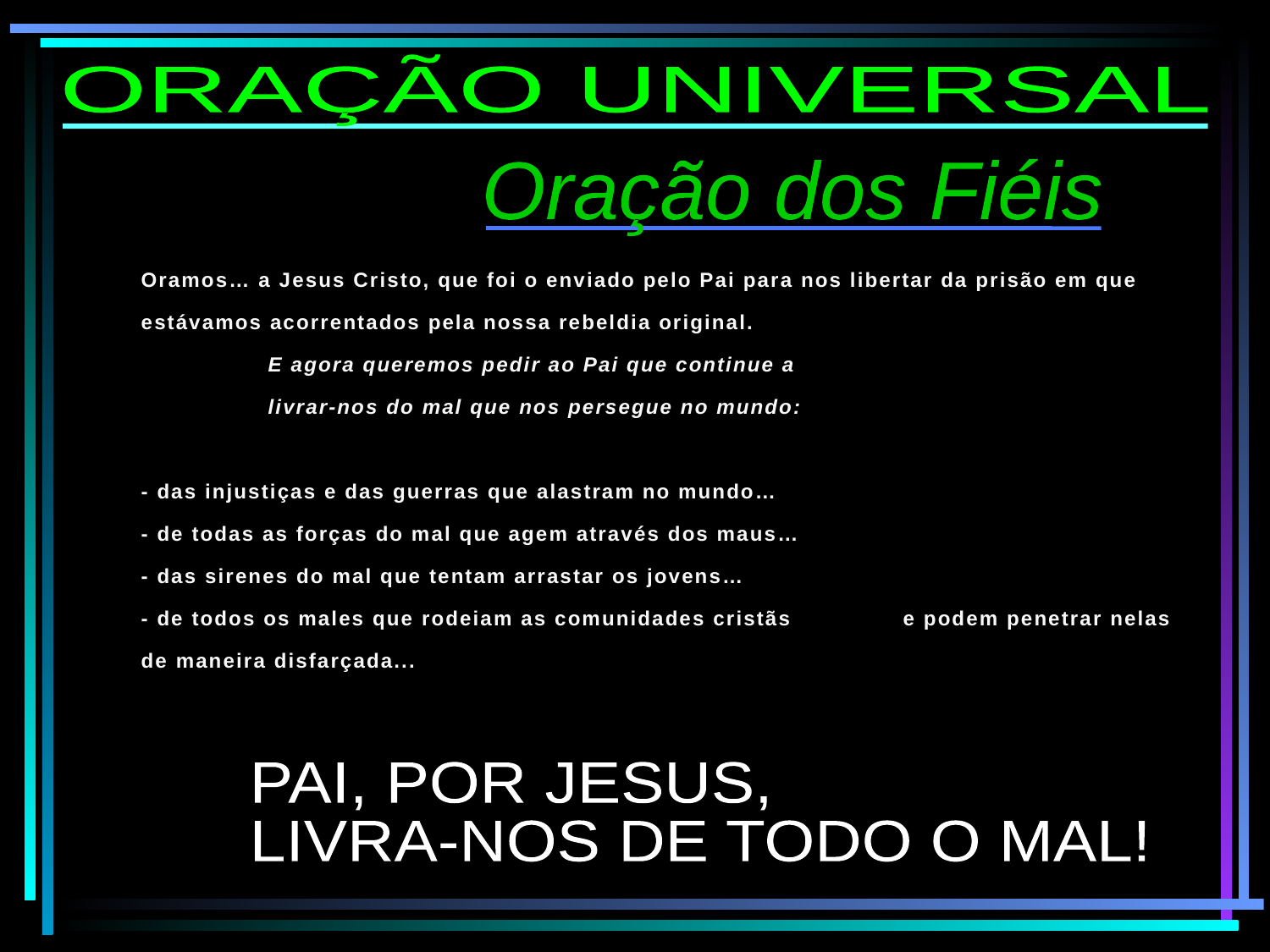

ORAÇÃO UNIVERSAL

Oração dos Fiéis

Oramos… a Jesus Cristo, que foi o enviado pelo Pai para nos libertar da prisão em que estávamos acorrentados pela nossa rebeldia original.
       	E agora queremos pedir ao Pai que continue a
	livrar-nos do mal que nos persegue no mundo:

- das injustiças e das guerras que alastram no mundo…
- de todas as forças do mal que agem através dos maus…
- das sirenes do mal que tentam arrastar os jovens…
- de todos os males que rodeiam as comunidades cristãs 	e podem penetrar nelas de maneira disfarçada...
PAI, POR JESUS,
LIVRA-NOS DE TODO O MAL!